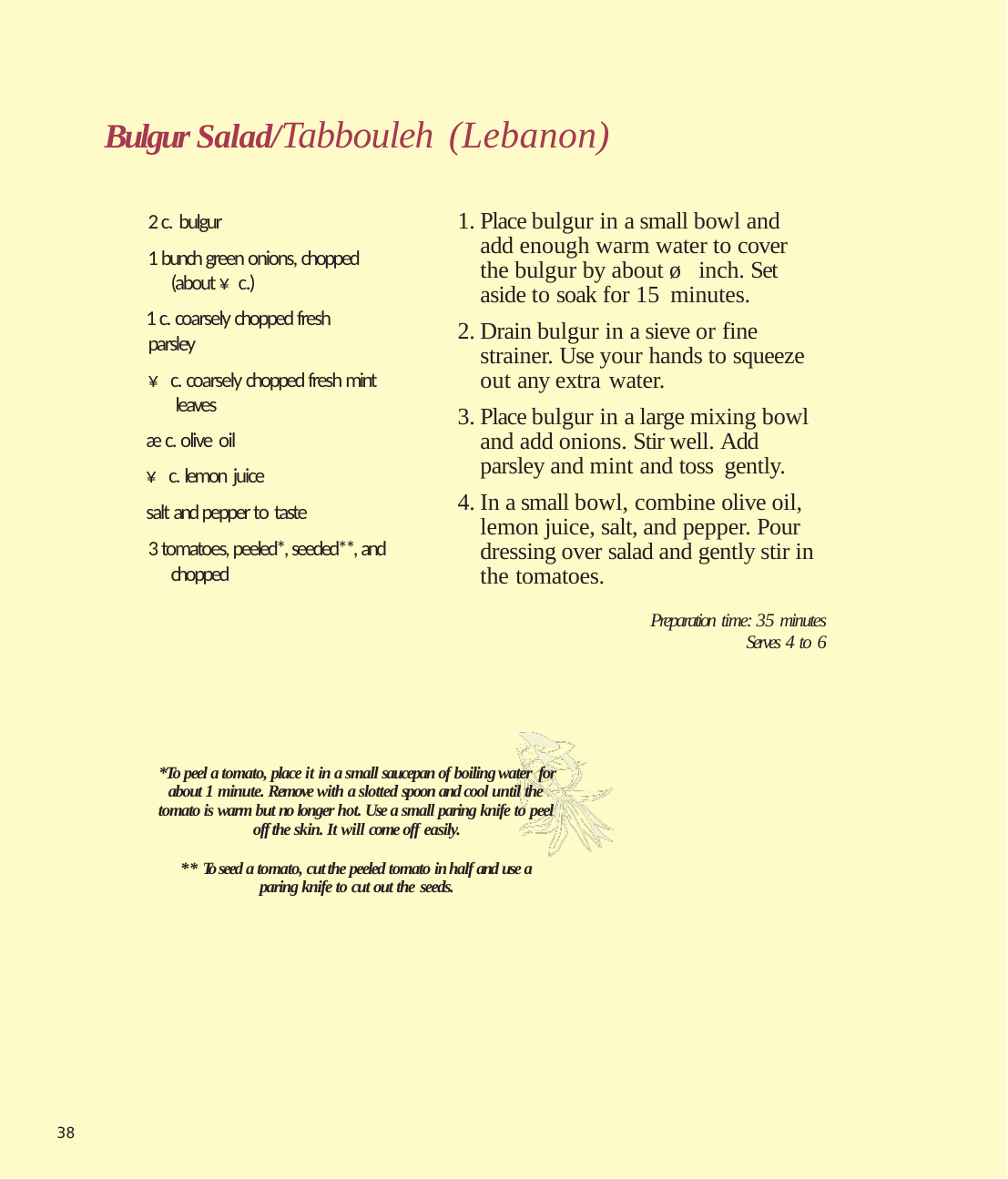

# Bulgur Salad/Tabbouleh (Lebanon)
2 c. bulgur
1 bunch green onions, chopped  (about ¥ c.)
1 c. coarsely chopped fresh parsley
¥ c. coarsely chopped fresh mint  leaves
æ c. olive oil
¥ c. lemon juice
salt and pepper to taste
3 tomatoes, peeled*, seeded**, and  chopped
Place bulgur in a small bowl and  add enough warm water to cover  the bulgur by about ø inch. Set  aside to soak for 15 minutes.
Drain bulgur in a sieve or fine  strainer. Use your hands to squeeze  out any extra water.
Place bulgur in a large mixing bowl  and add onions. Stir well. Add  parsley and mint and toss gently.
In a small bowl, combine olive oil,  lemon juice, salt, and pepper. Pour  dressing over salad and gently stir in  the tomatoes.
Preparation  time: 35 minutes
Serves  4 to 6

*To peel a tomato, place it in a small saucepan of boiling water  for about 1 minute. Remove with a slotted spoon and cool until the  tomato is warm but no longer hot. Use a small paring knife to peel  off the skin. It will come off easily.

** To seed a tomato, cut the peeled tomato in half and use a  paring knife to cut out the seeds.
38